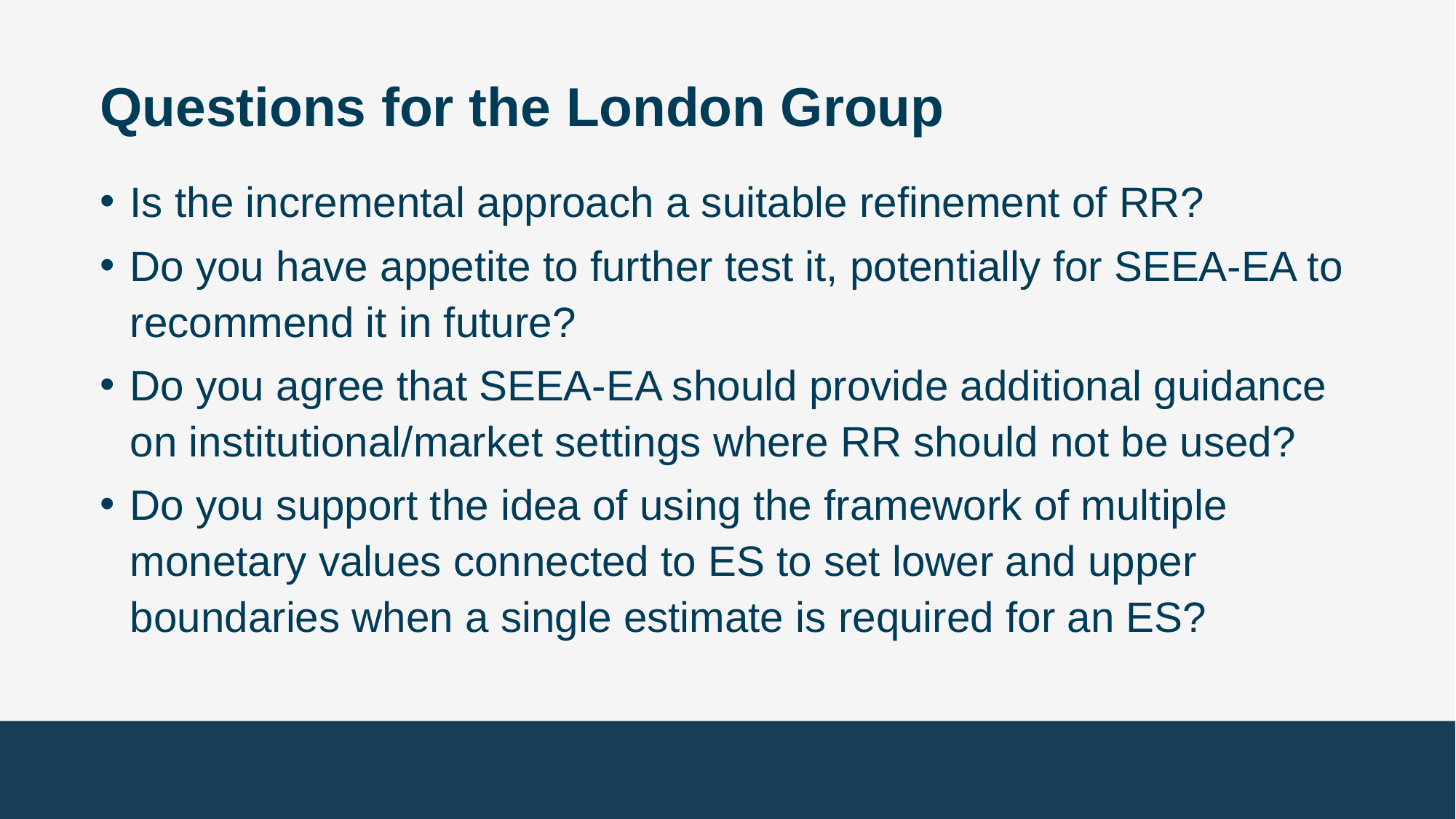

# Questions for the London Group
Is the incremental approach a suitable refinement of RR?
Do you have appetite to further test it, potentially for SEEA-EA to recommend it in future?
Do you agree that SEEA-EA should provide additional guidance on institutional/market settings where RR should not be used?
Do you support the idea of using the framework of multiple monetary values connected to ES to set lower and upper boundaries when a single estimate is required for an ES?